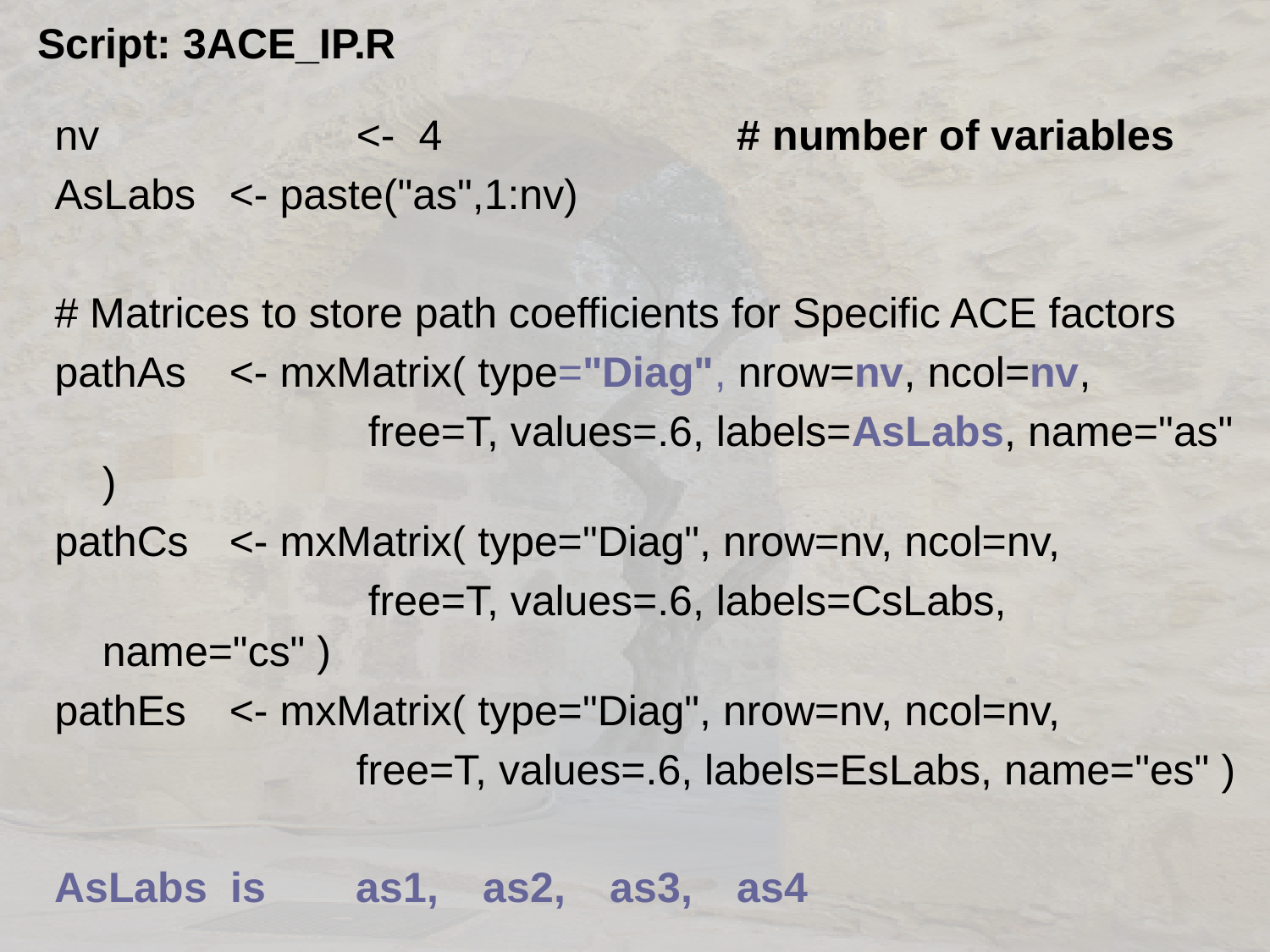

Script: 3ACE_IP.R
nv			<-  4    		# number of variables
AsLabs	<- paste("as",1:nv)

# Matrices to store path coefficients for Specific ACE factors
pathAs	<- mxMatrix( type="Diag", nrow=nv, ncol=nv,
			 free=T, values=.6, labels=AsLabs, name="as" )
pathCs	<- mxMatrix( type="Diag", nrow=nv, ncol=nv,
			 free=T, values=.6, labels=CsLabs, name="cs" )
pathEs	<- mxMatrix( type="Diag", nrow=nv, ncol=nv,
			free=T, values=.6, labels=EsLabs, name="es" )

AsLabs  is  	as1,	as2,	as3,	as4